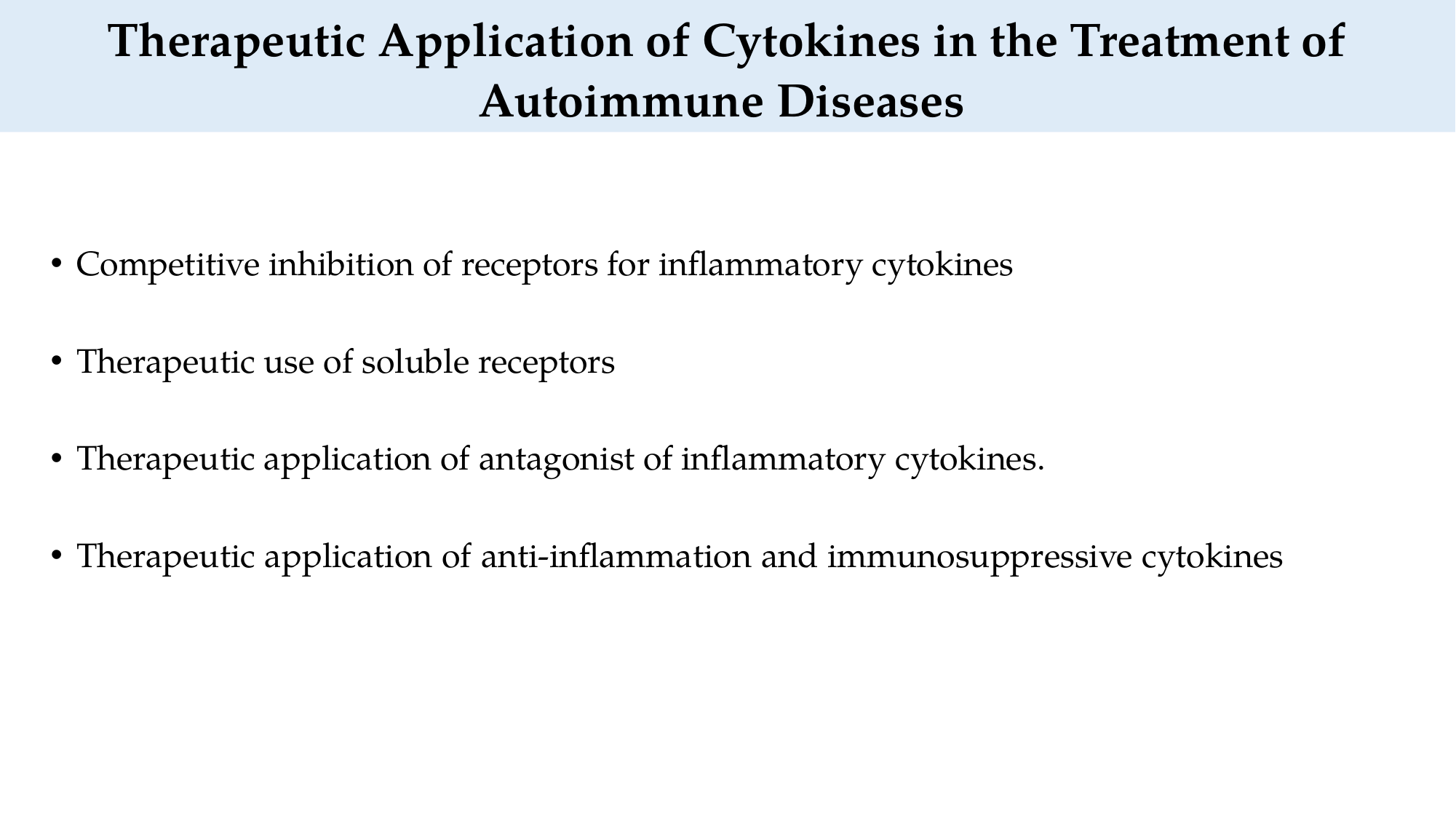

Therapeutic Application of Cytokines in the Treatment of Autoimmune Diseases
Competitive inhibition of receptors for inflammatory cytokines

Therapeutic use of soluble receptors

Therapeutic application of antagonist of inflammatory cytokines.

Therapeutic application of anti-inflammation and immunosuppressive cytokines